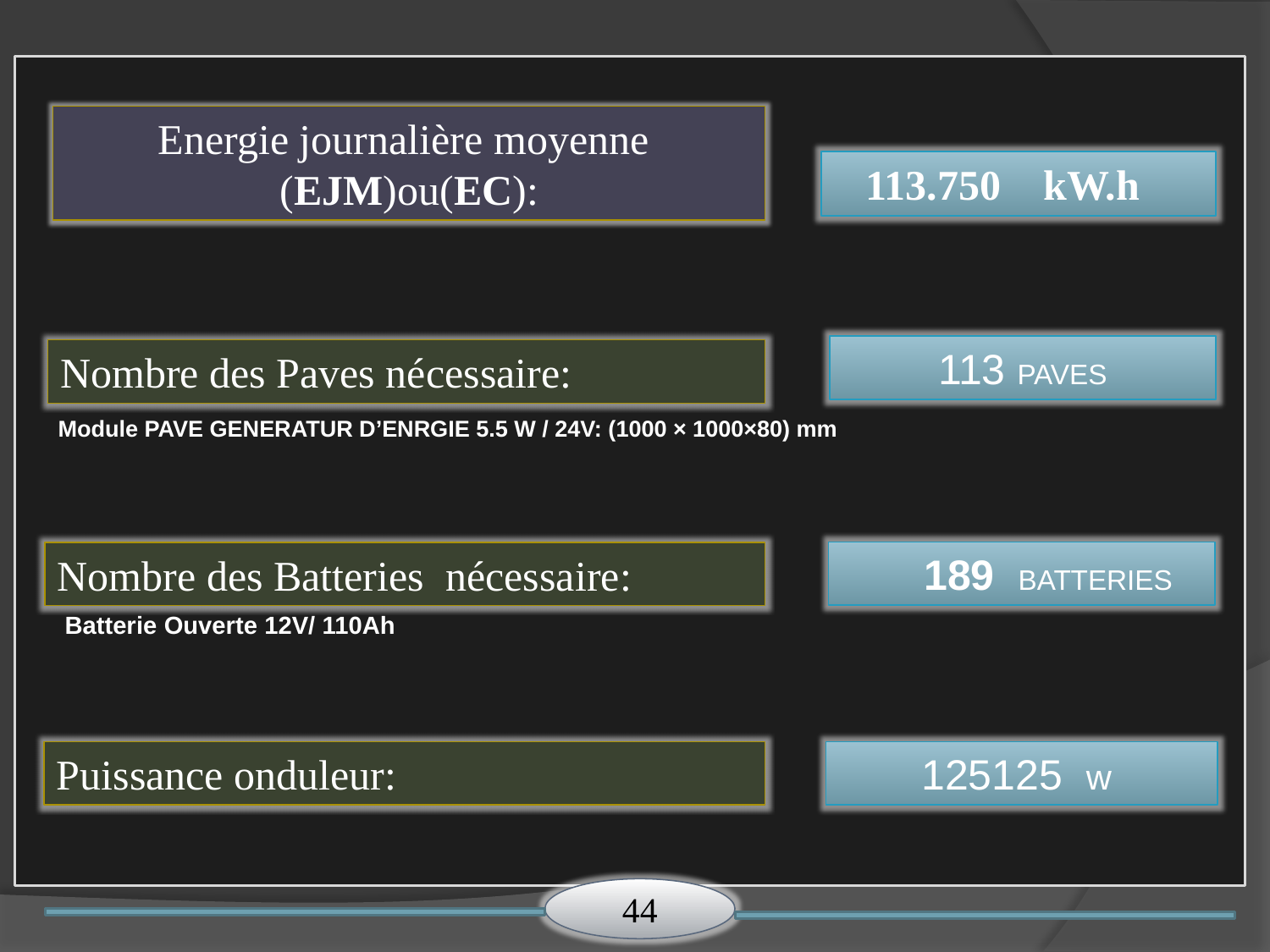

Energie journalière moyenne
(EJM)ou(EC):
113.750    kW.h
113 PAVES
Nombre des Paves nécessaire:
Module PAVE GENERATUR D’ENRGIE 5.5 W / 24V: (1000 × 1000×80) mm
       189  BATTERIES
Nombre des Batteries  nécessaire:
Batterie Ouverte 12V/ 110Ah
Puissance onduleur:
       125125  w
44